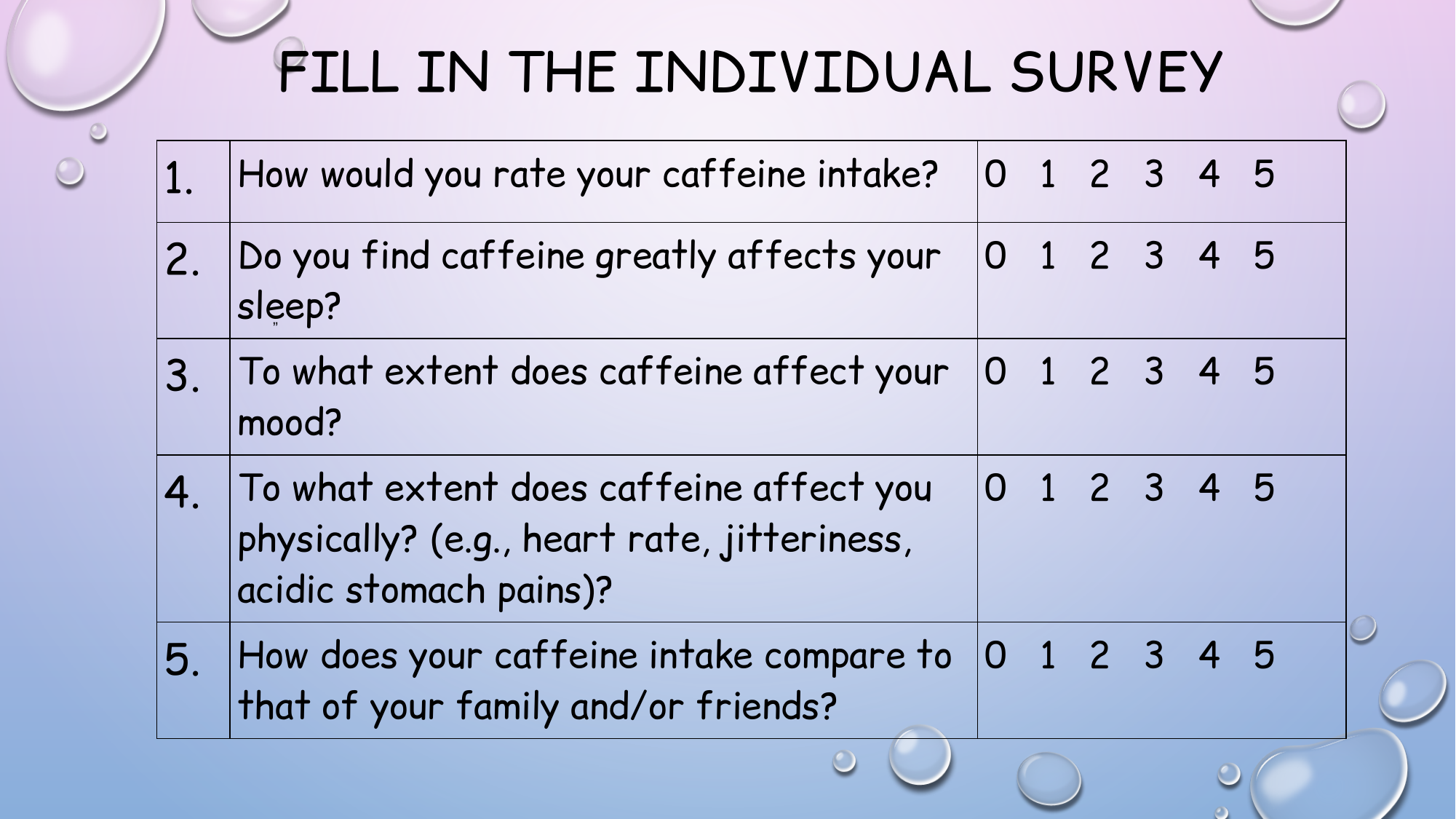

# Fill in the individual survey
| 1. | How would you rate your caffeine intake? | 0   1   2   3   4   5 |
| --- | --- | --- |
| 2. | Do you find caffeine greatly affects your sleep? | 0   1   2   3   4   5 |
| 3. | To what extent does caffeine affect your mood? | 0   1   2   3   4   5 |
| 4. | To what extent does caffeine affect you physically? (e.g., heart rate, jitteriness, acidic stomach pains)? | 0   1   2   3   4   5 |
| 5. | How does your caffeine intake compare to that of your family and/or friends? | 0   1   2   3   4   5 |
”